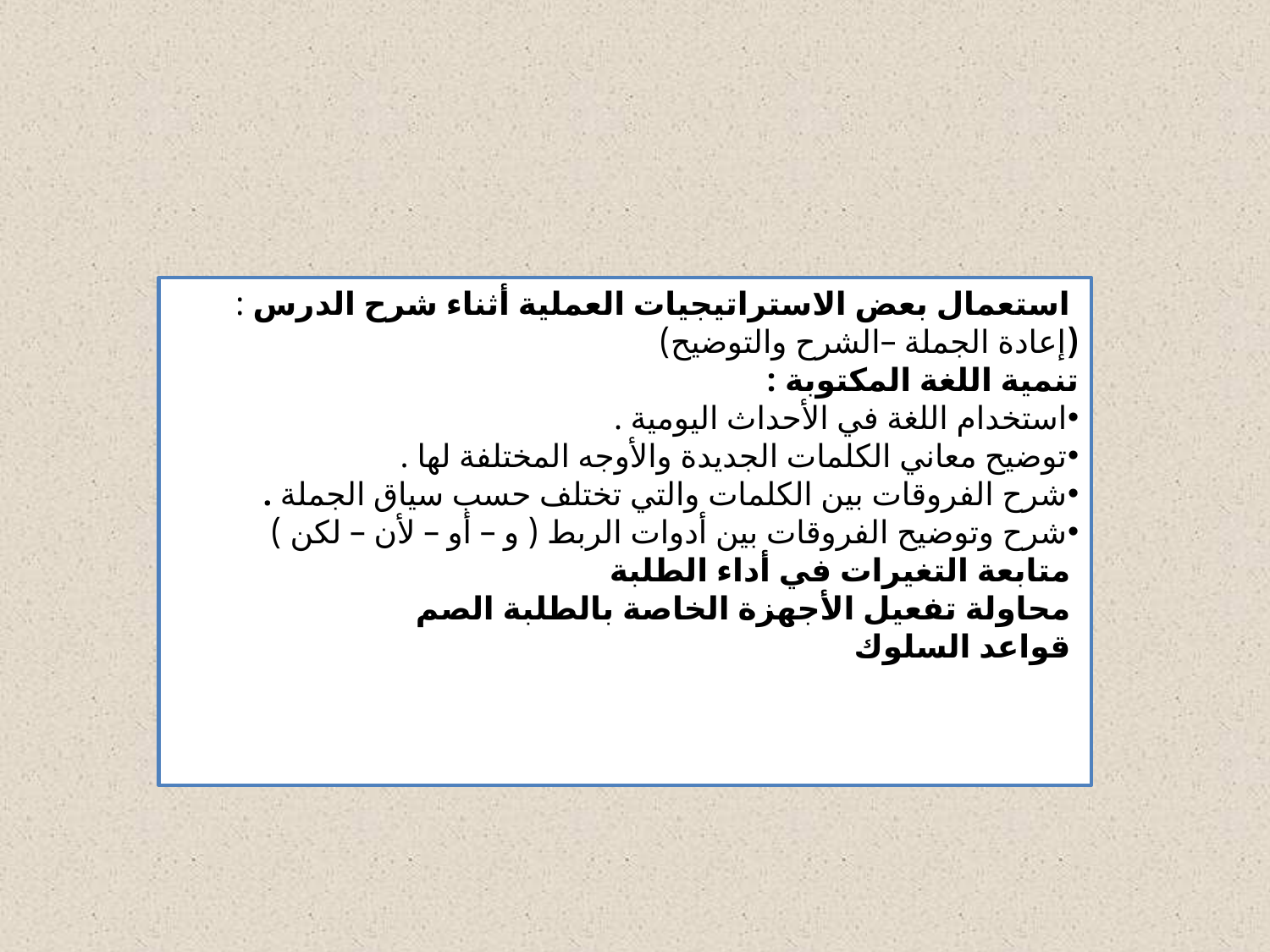

استعمال بعض الاستراتيجيات العملية أثناء شرح الدرس :
(إعادة الجملة –الشرح والتوضيح)
تنمية اللغة المكتوبة :
استخدام اللغة في الأحداث اليومية .
توضيح معاني الكلمات الجديدة والأوجه المختلفة لها .
شرح الفروقات بين الكلمات والتي تختلف حسب سياق الجملة .
شرح وتوضيح الفروقات بين أدوات الربط ( و – أو – لأن – لكن )
 متابعة التغيرات في أداء الطلبة
 محاولة تفعيل الأجهزة الخاصة بالطلبة الصم
 قواعد السلوك